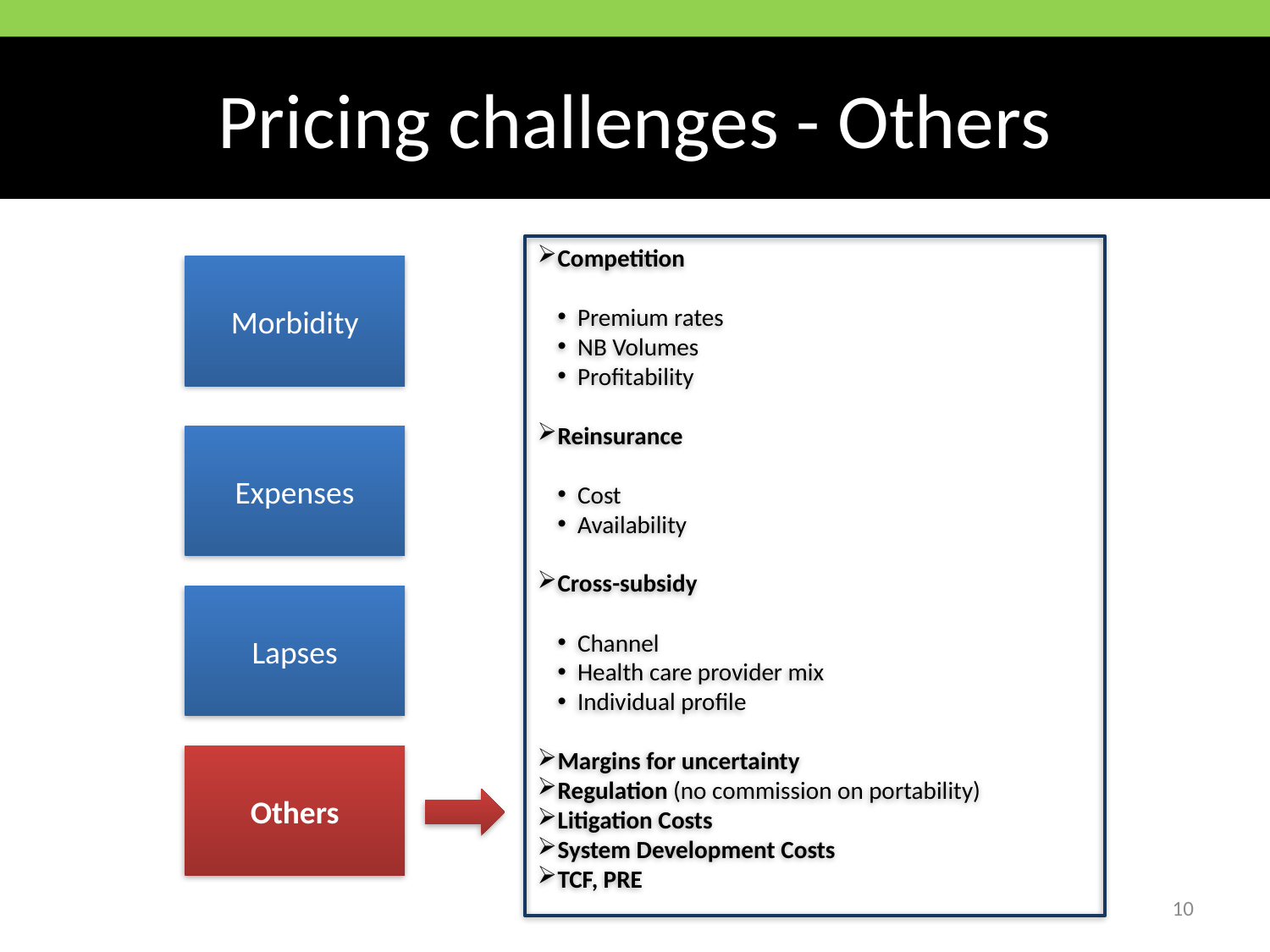

# Pricing challenges - Others
Competition

Premium rates
NB Volumes
Profitability

Reinsurance

Cost
Availability

Cross-subsidy

Channel
Health care provider mix
Individual profile

Margins for uncertainty
Regulation (no commission on portability)
Litigation Costs
System Development Costs
TCF, PRE
Morbidity
Expenses
Lapses
Others

10